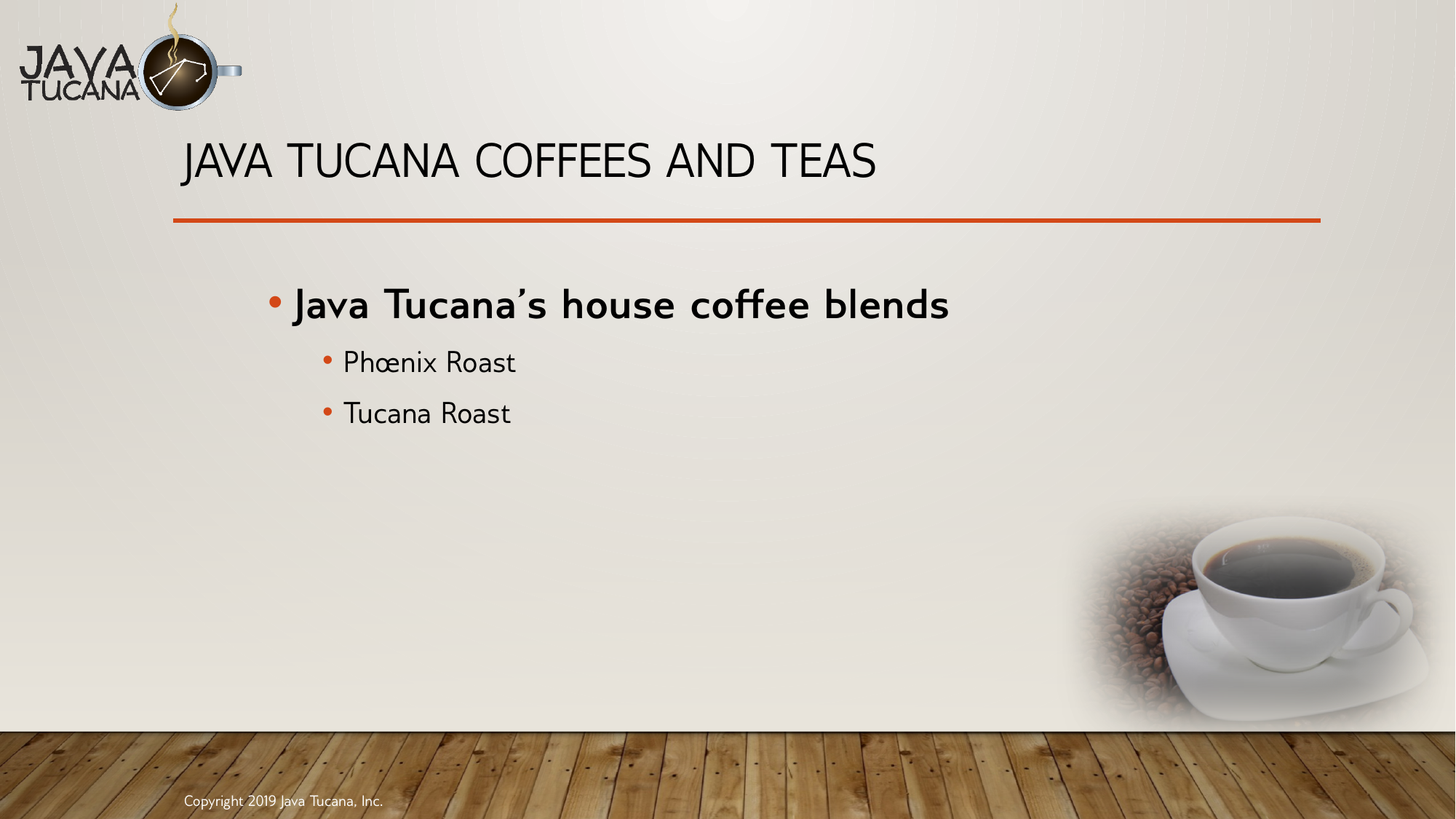

# Java Tucana Coffees and Teas
Java Tucana’s house coffee blends
Phoenix Roast
Tucana Roast
Copyright 2019 Java Tucana, Inc.